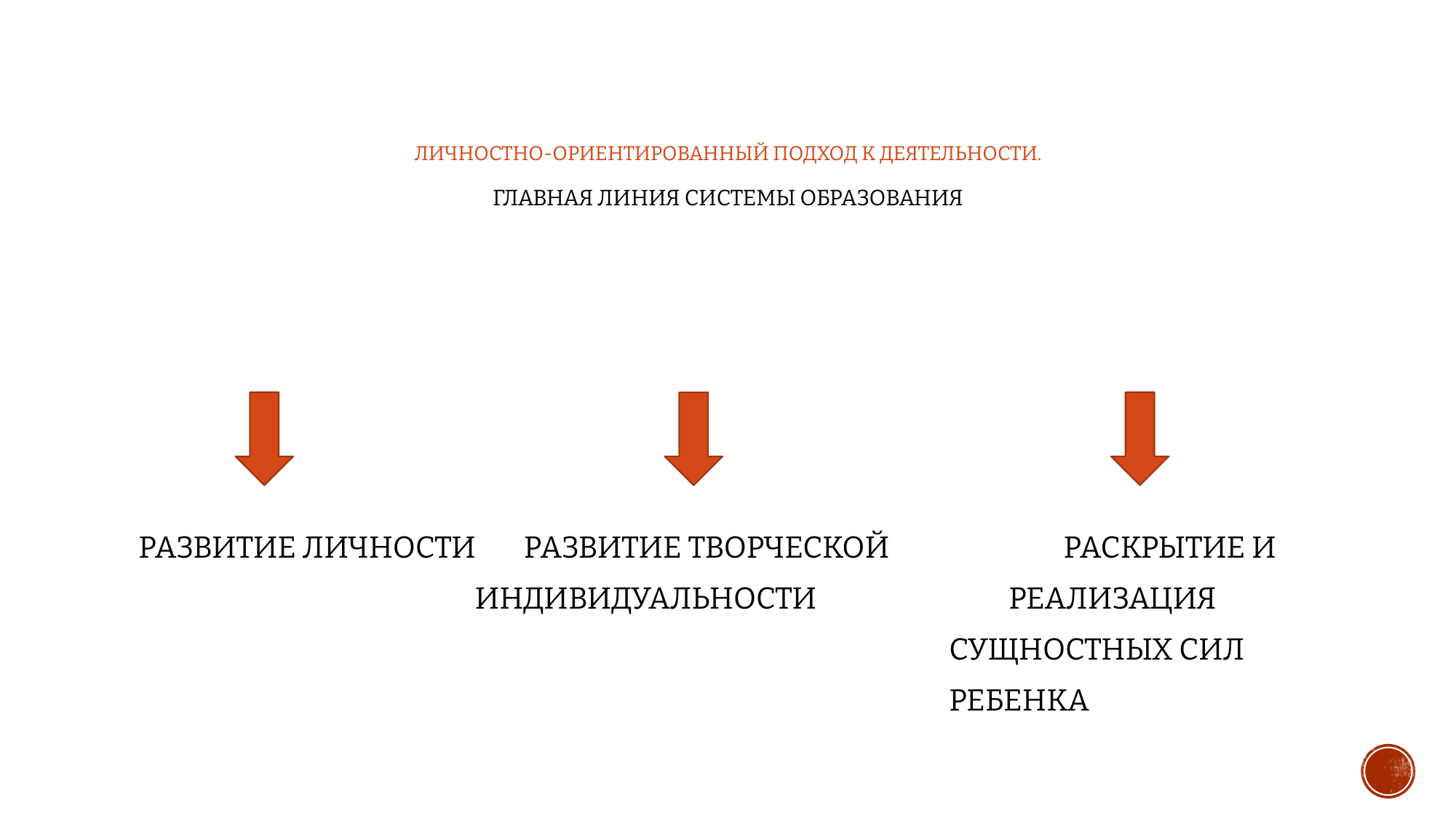

# Личностно-ориентированный подход к деятельности. Главная линия системы образования

РАЗВИТИЕ ЛИЧНОСТИ        РАЗВИТИЕ ТВОРЧЕСКОЙ                             РАСКРЫТИЕ И
                                                        ИНДИВИДУАЛЬНОСТИ                                РЕАЛИЗАЦИЯ
                                                                                                                                       СУЩНОСТНЫХ СИЛ
                                                                                                                                       РЕБЕНКА